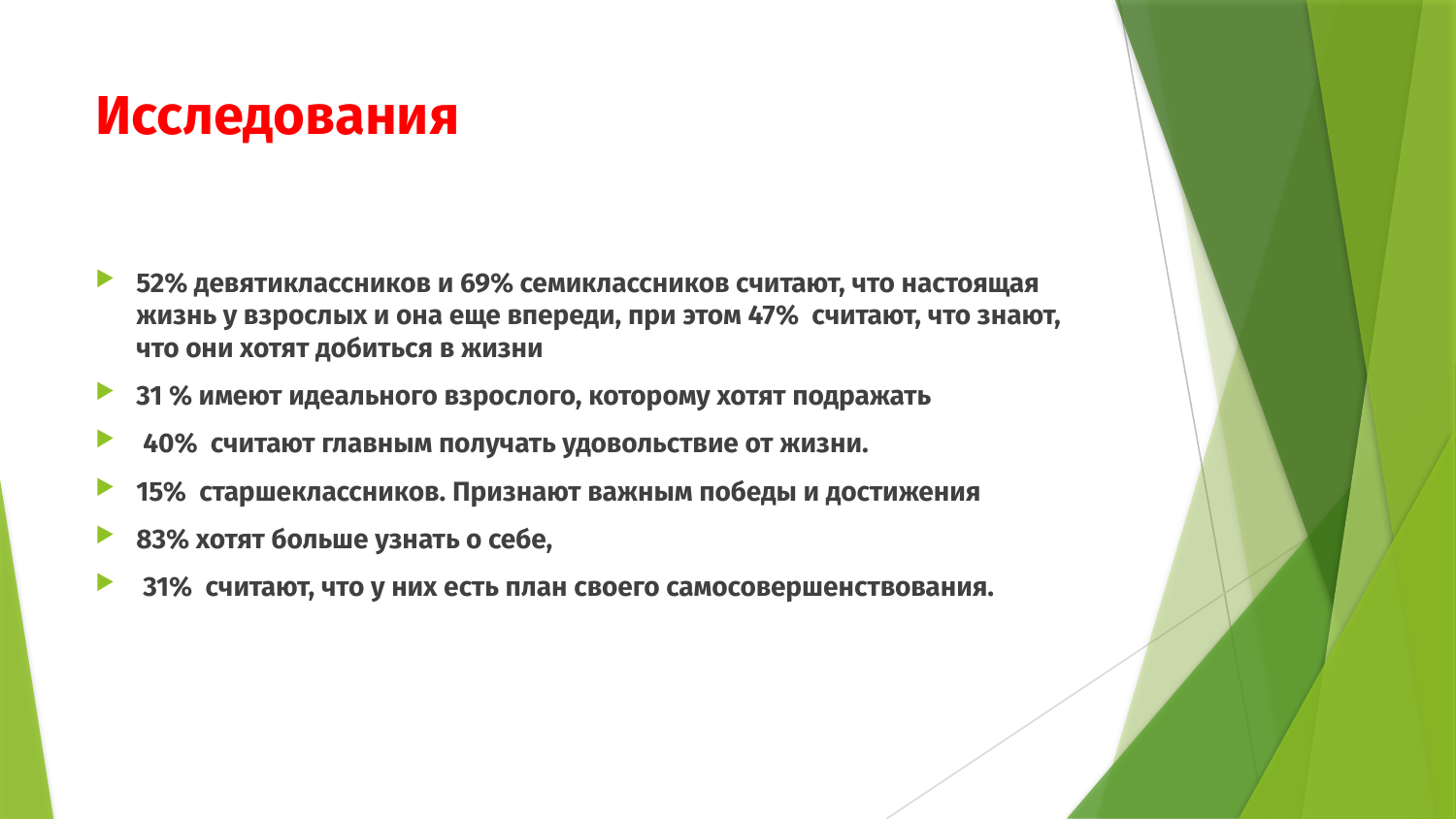

# Исследования
52% девятиклассников и 69% семиклассников считают, что настоящая жизнь у взрослых и она еще впереди, при этом 47%  считают, что знают, что они хотят добиться в жизни
31 % имеют идеального взрослого, которому хотят подражать
 40%  считают главным получать удовольствие от жизни.
15%  старшеклассников. Признают важным победы и достижения
83% хотят больше узнать о себе,
 31%  считают, что у них есть план своего самосовершенствования.